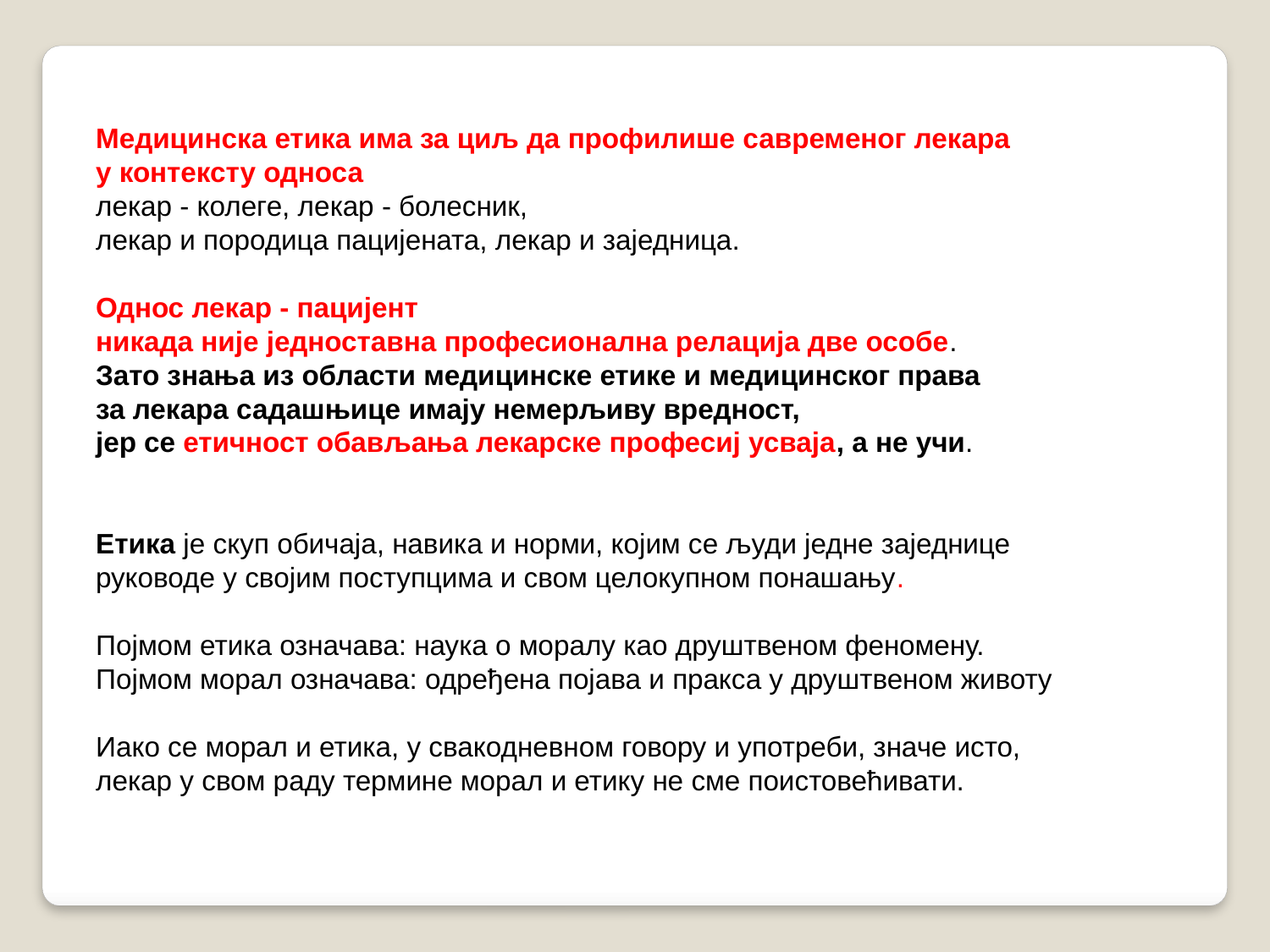

Медицинска етика има за циљ да профилише савременог лекара
у контексту односа
лекар - колеге, лекар - болесник,
лекар и породица пацијената, лекар и заједница.

Однос лекар - пацијент
никада није једноставна професионална релација две особе.
Зато знања из области медицинске етике и медицинског права
за лекара садашњице имају немерљиву вредност,
јер се етичност обављања лекарске професиј усваја, а не учи.

Етика је скуп обичаја, навика и норми, којим се људи једне заједнице
руководе у својим поступцима и свом целокупном понашању.

Појмом етика означава: наука о моралу као друштвеном феномену.
Појмом морал означава: одређена појава и пракса у друштвеном животу

Иако се морал и етика, у свакодневном говору и употреби, значе исто,
лекар у свом раду термине морал и етику не сме поистовећивати.